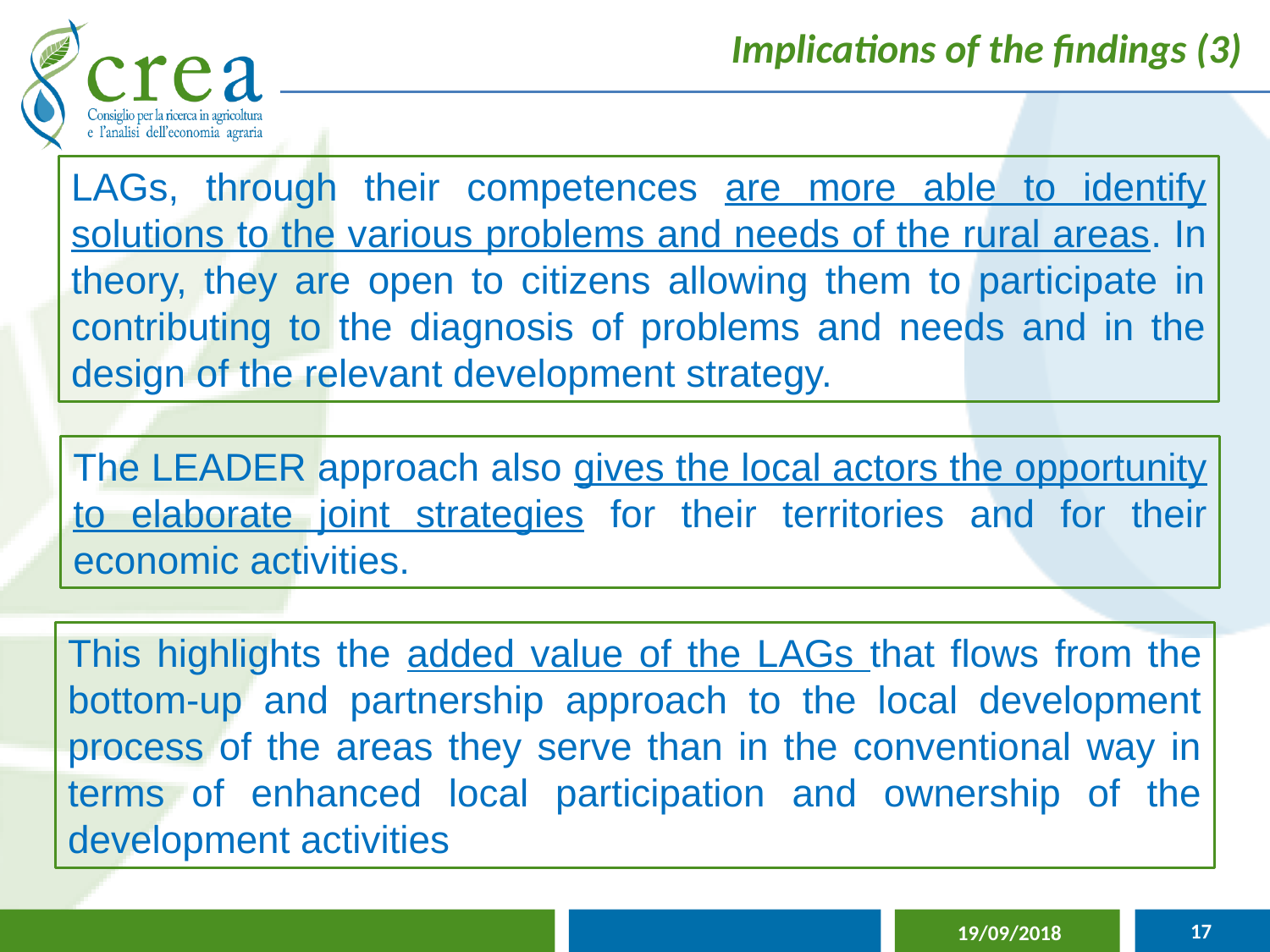

Implications of the findings (3)
LAGs, through their competences are more able to identify solutions to the various problems and needs of the rural areas. In theory, they are open to citizens allowing them to participate in contributing to the diagnosis of problems and needs and in the design of the relevant development strategy.
The LEADER approach also gives the local actors the opportunity to elaborate joint strategies for their territories and for their economic activities.
This highlights the added value of the LAGs that flows from the bottom-up and partnership approach to the local development process of the areas they serve than in the conventional way in terms of enhanced local participation and ownership of the development activities